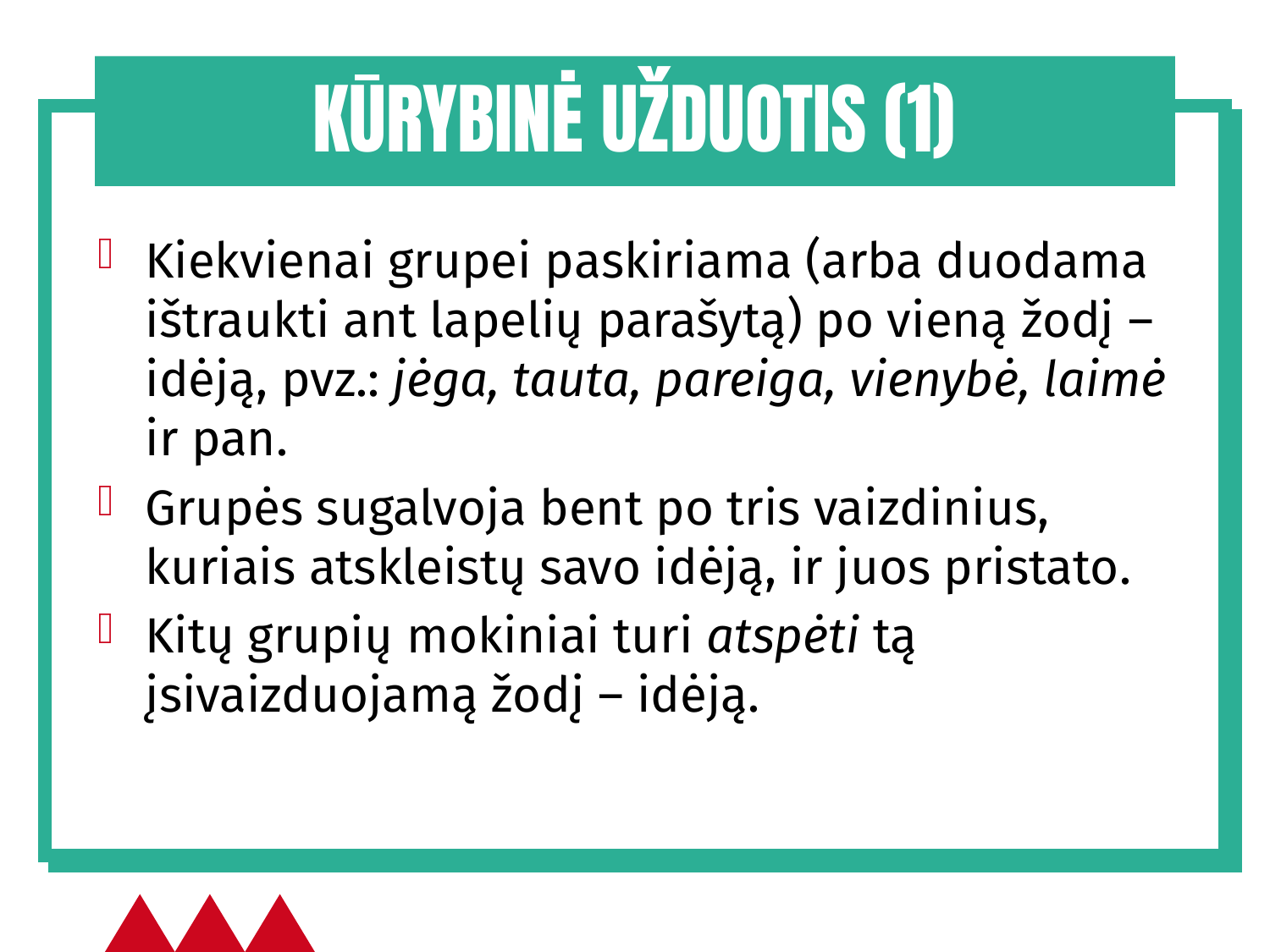

# KŪRYBINĖ UŽDUOTIS (1)
Kiekvienai grupei paskiriama (arba duodama ištraukti ant lapelių parašytą) po vieną žodį – idėją, pvz.: jėga, tauta, pareiga, vienybė, laimė ir pan.
Grupės sugalvoja bent po tris vaizdinius, kuriais atskleistų savo idėją, ir juos pristato.
Kitų grupių mokiniai turi atspėti tą įsivaizduojamą žodį – idėją.